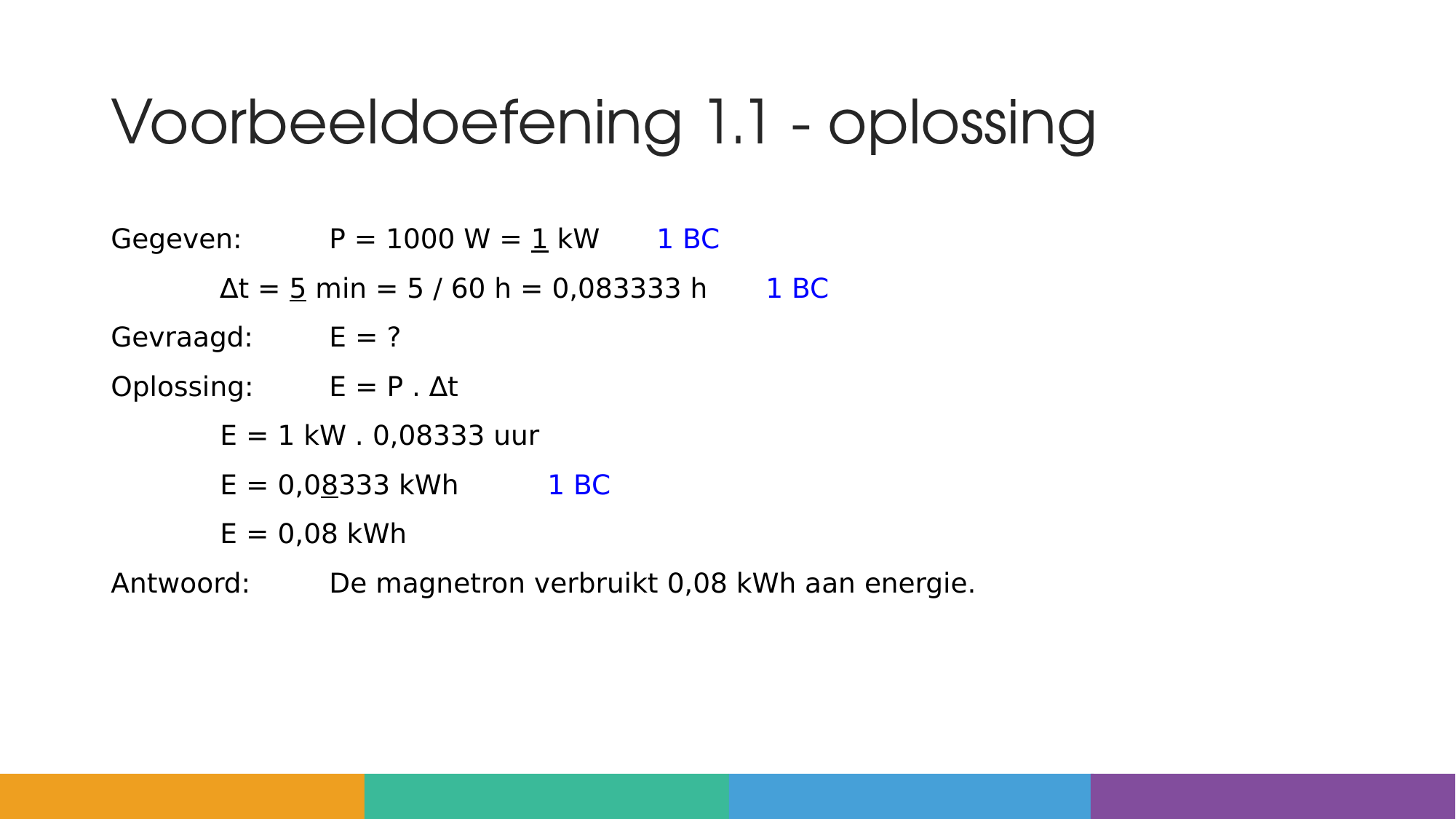

# Voorbeeldoefening 1.1 - oplossing
Gegeven:	P = 1000 W = 1 kW	1 BC
	∆t = 5 min = 5 / 60 h = 0,083333 h	1 BC
Gevraagd:	E = ?
Oplossing:	E = P . ∆t
	E = 1 kW . 0,08333 uur
	E = 0,08333 kWh	1 BC
	E = 0,08 kWh
Antwoord:	De magnetron verbruikt 0,08 kWh aan energie.